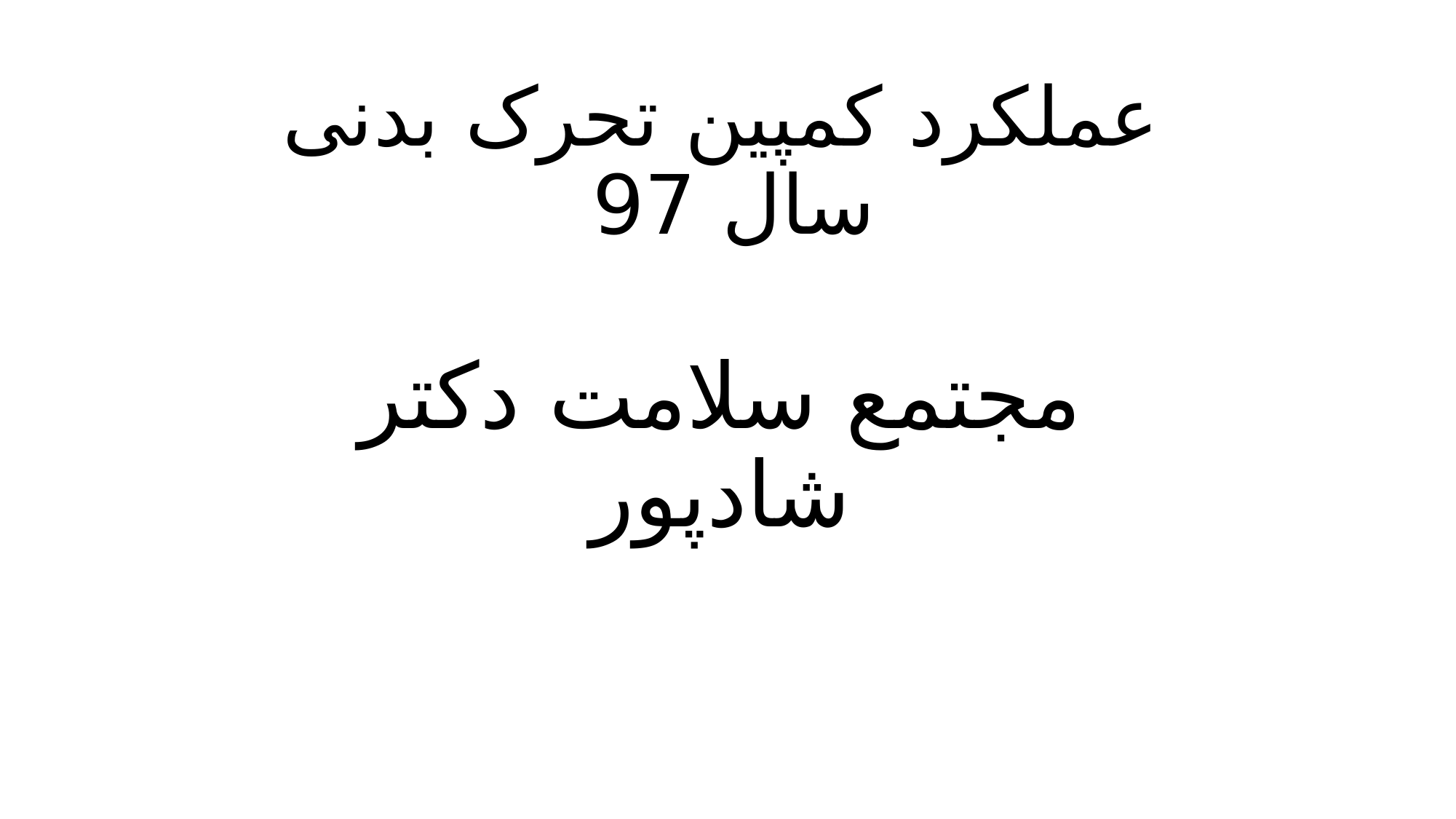

# عملکرد کمپین تحرک بدنی سال 97 مجتمع سلامت دکتر شادپور